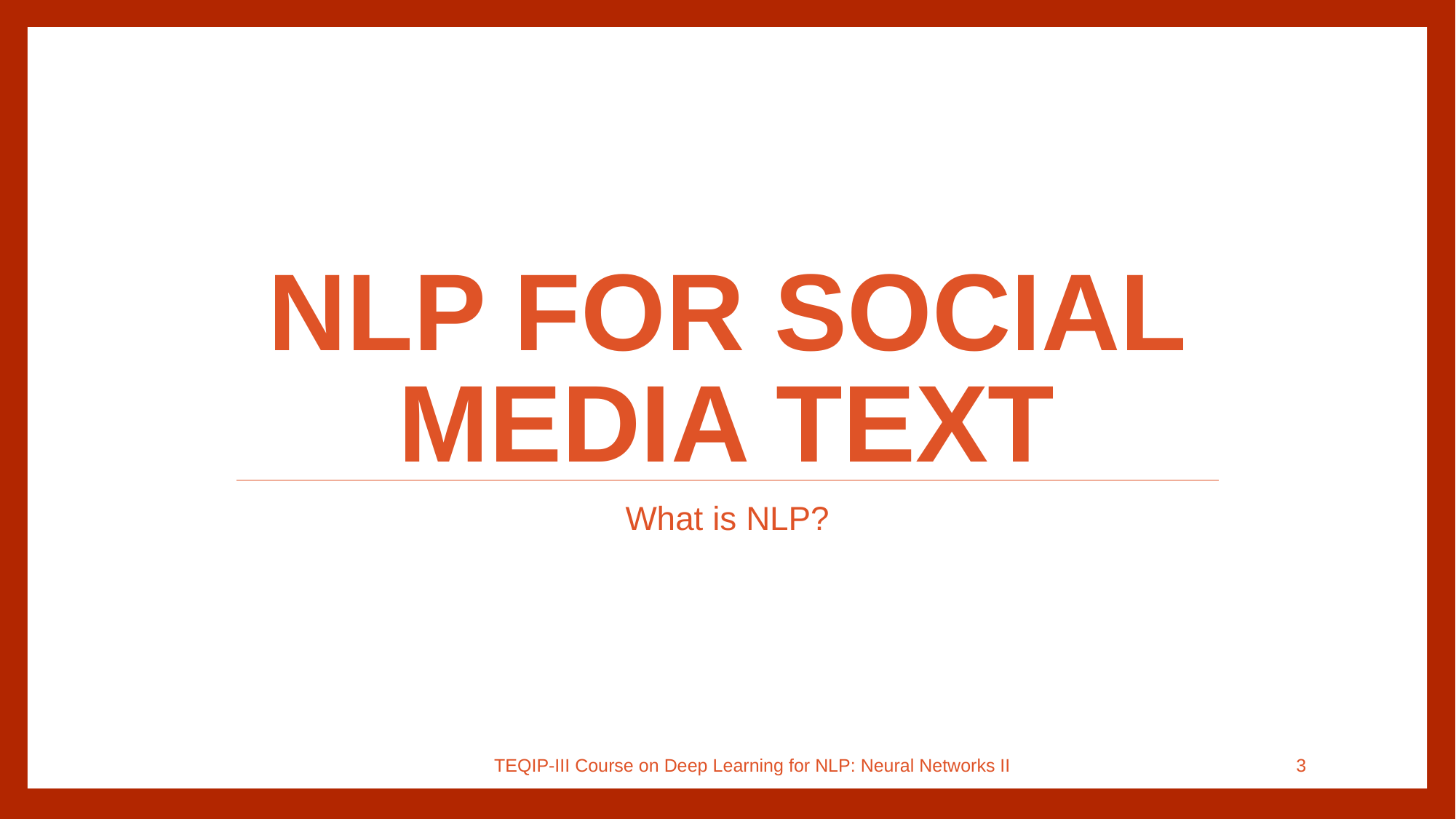

# NLP for Social Media TExt
What is NLP?
TEQIP-III Course on Deep Learning for NLP: Neural Networks II
3